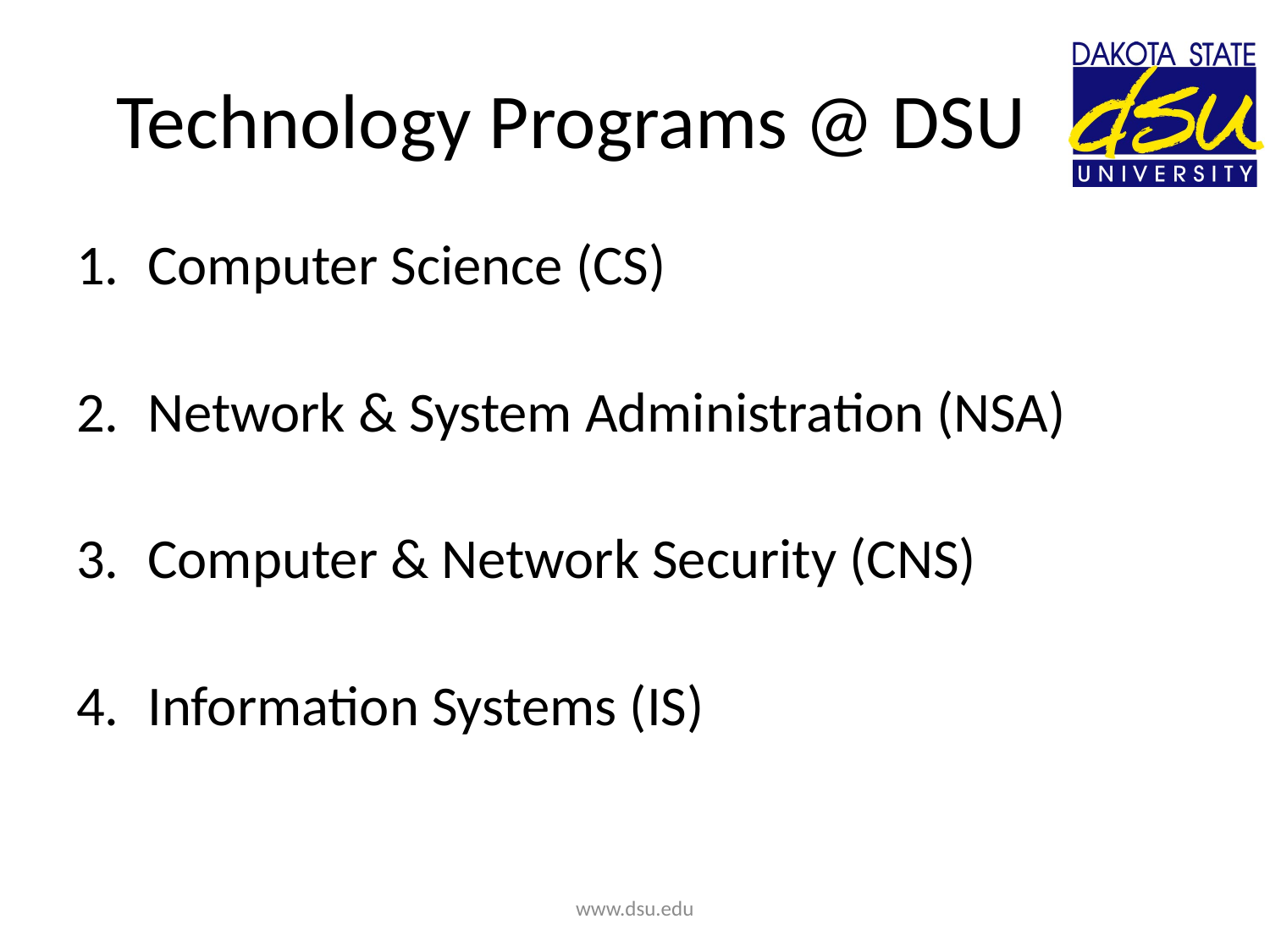

# Technology Programs @ DSU
Computer Science (CS)
Network & System Administration (NSA)
Computer & Network Security (CNS)
Information Systems (IS)
www.dsu.edu